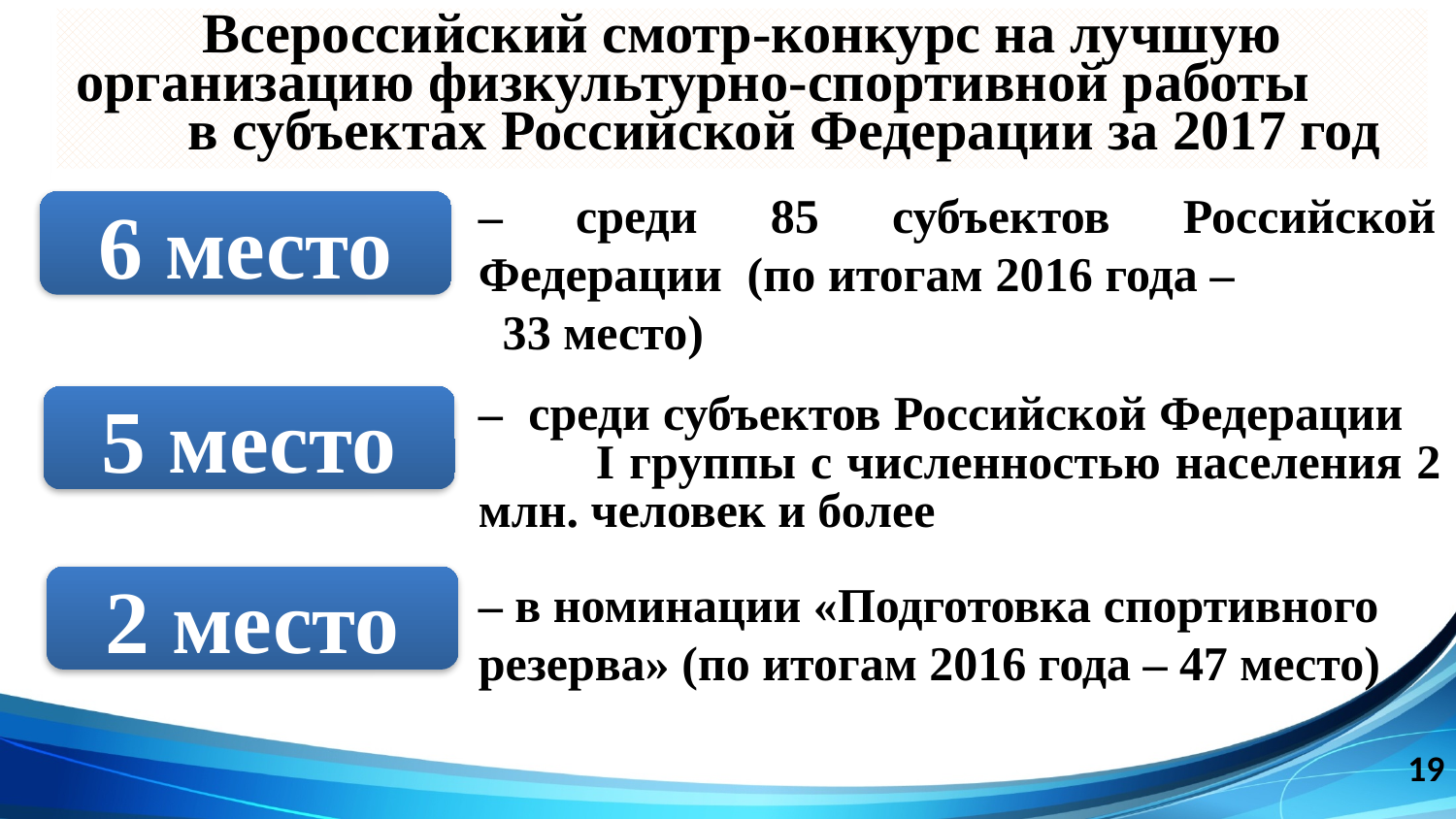

Всероссийский смотр-конкурс на лучшую организацию физкультурно-спортивной работы              в субъектах Российской Федерации за 2017 год
– среди 85 субъектов Российской Федерации  (по итогам 2016 года –                   33 место)
6 место

–  среди субъектов Российской Федерации            I группы с численностью населения 2 млн. человек и более
5 место
2 место
– в номинации «Подготовка спортивного резерва» (по итогам 2016 года – 47 место)

19